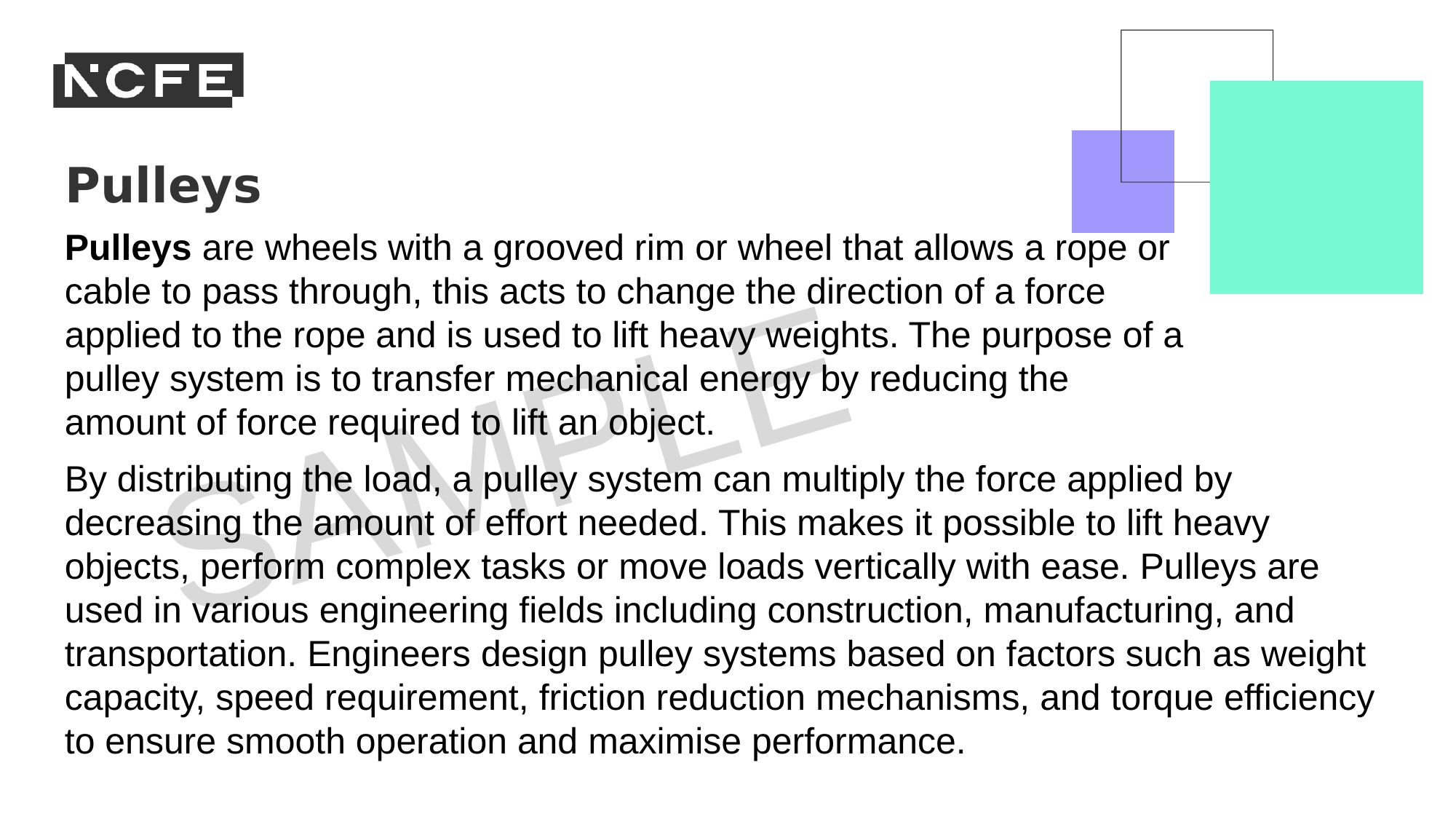

Pulleys
Pulleys are wheels with a grooved rim or wheel that allows a rope or cable to pass through, this acts to change the direction of a force applied to the rope and is used to lift heavy weights. The purpose of a pulley system is to transfer mechanical energy by reducing the amount of force required to lift an object.
By distributing the load, a pulley system can multiply the force applied by decreasing the amount of effort needed. This makes it possible to lift heavy objects, perform complex tasks or move loads vertically with ease. Pulleys are used in various engineering fields including construction, manufacturing, and transportation. Engineers design pulley systems based on factors such as weight capacity, speed requirement, friction reduction mechanisms, and torque efficiency to ensure smooth operation and maximise performance.